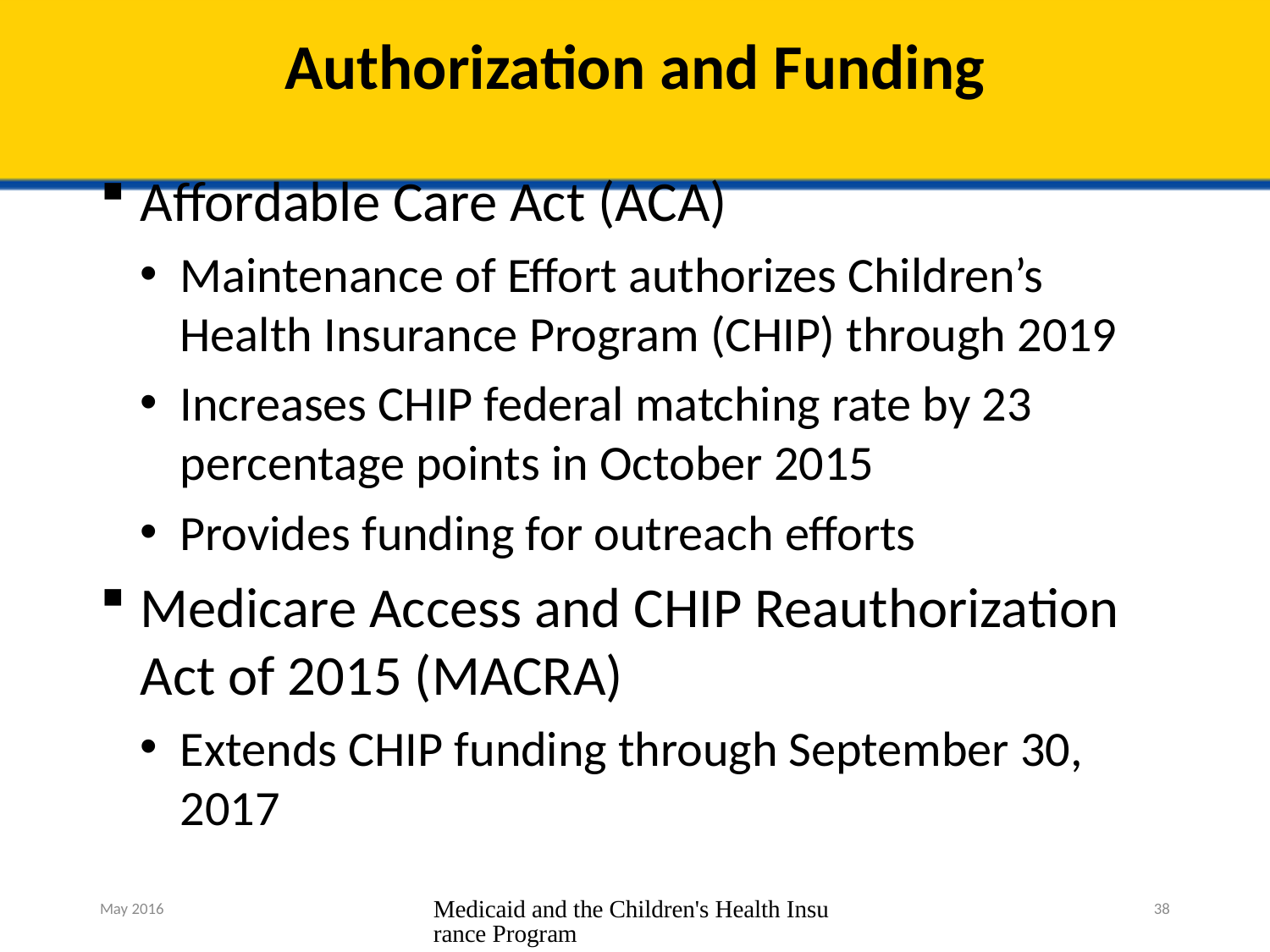

# Authorization and Funding
Affordable Care Act (ACA)
Maintenance of Effort authorizes Children’s Health Insurance Program (CHIP) through 2019
Increases CHIP federal matching rate by 23 percentage points in October 2015
Provides funding for outreach efforts
Medicare Access and CHIP Reauthorization Act of 2015 (MACRA)
Extends CHIP funding through September 30, 2017

May 2016
Medicaid and the Children's Health Insurance Program
38